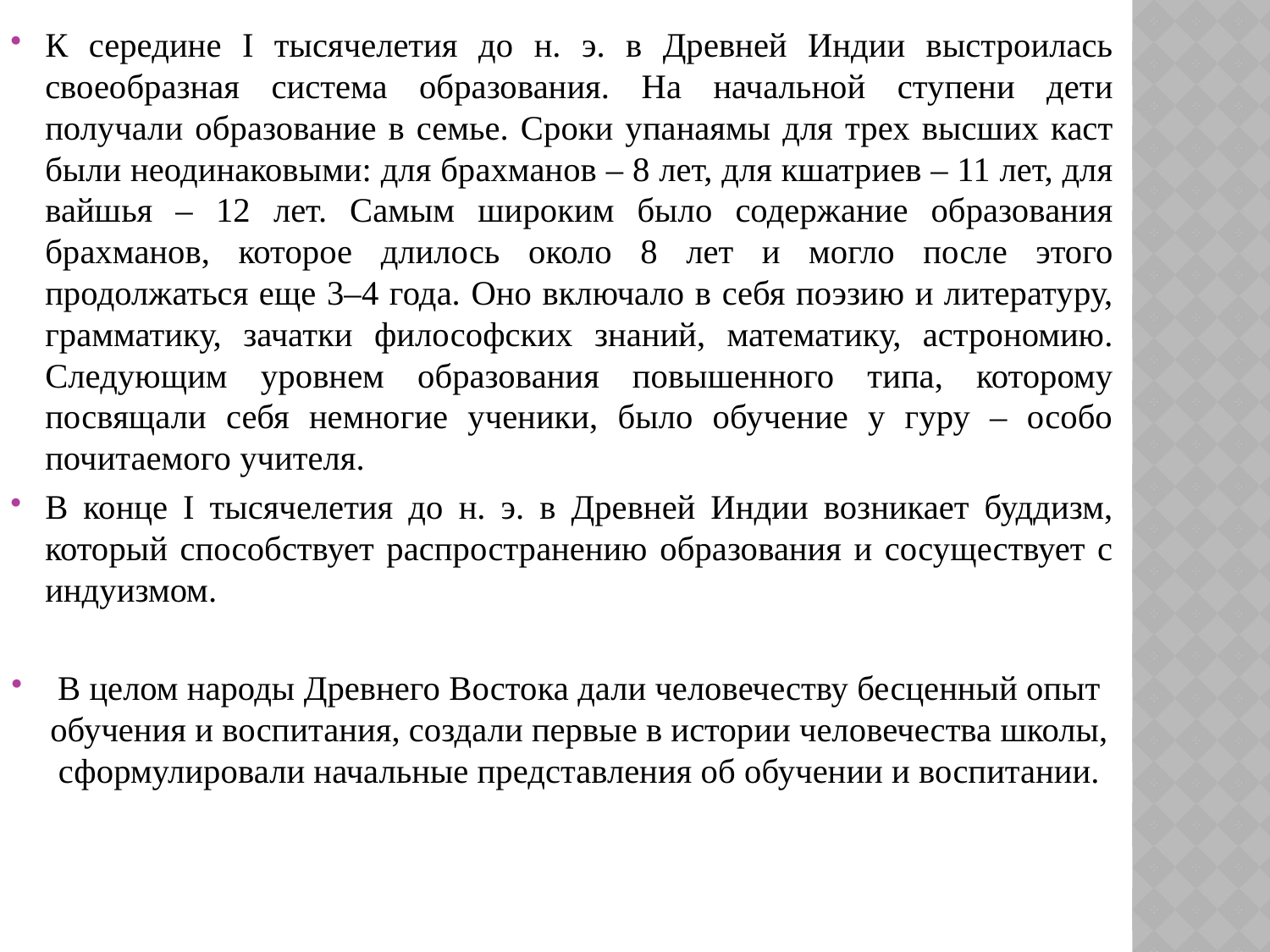

К середине I тысячелетия до н. э. в Древней Индии выстроилась своеобразная система образования. На начальной ступени дети получали образование в семье. Сроки упанаямы для трех высших каст были неодинаковыми: для брахманов – 8 лет, для кшатриев – 11 лет, для вайшья – 12 лет. Самым широким было содержание образования брахманов, которое длилось около 8 лет и могло после этого продолжаться еще 3–4 года. Оно включало в себя поэзию и литературу, грамматику, зачатки философских знаний, математику, астрономию. Следующим уровнем образования повышенного типа, которому посвящали себя немногие ученики, было обучение у гуру – особо почитаемого учителя.
В конце I тысячелетия до н. э. в Древней Индии возникает буддизм, который способствует распространению образования и сосуществует с индуизмом.

В целом народы Древнего Востока дали человечеству бесценный опыт обучения и воспитания, создали первые в истории человечества школы, сформулировали начальные представления об обучении и воспитании.